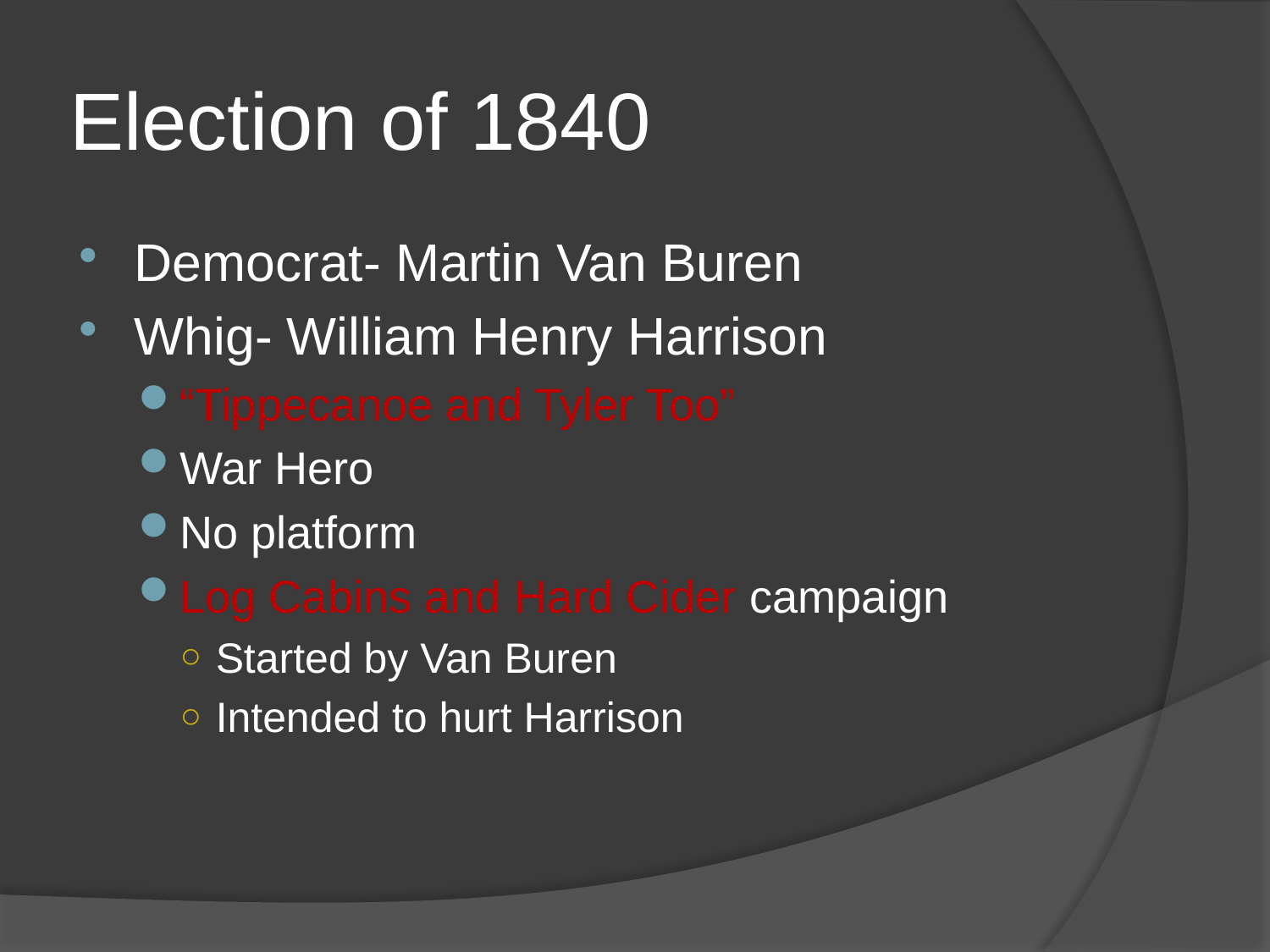

# Election of 1840
Democrat- Martin Van Buren
Whig- William Henry Harrison
“Tippecanoe and Tyler Too”
War Hero
No platform
Log Cabins and Hard Cider campaign
Started by Van Buren
Intended to hurt Harrison